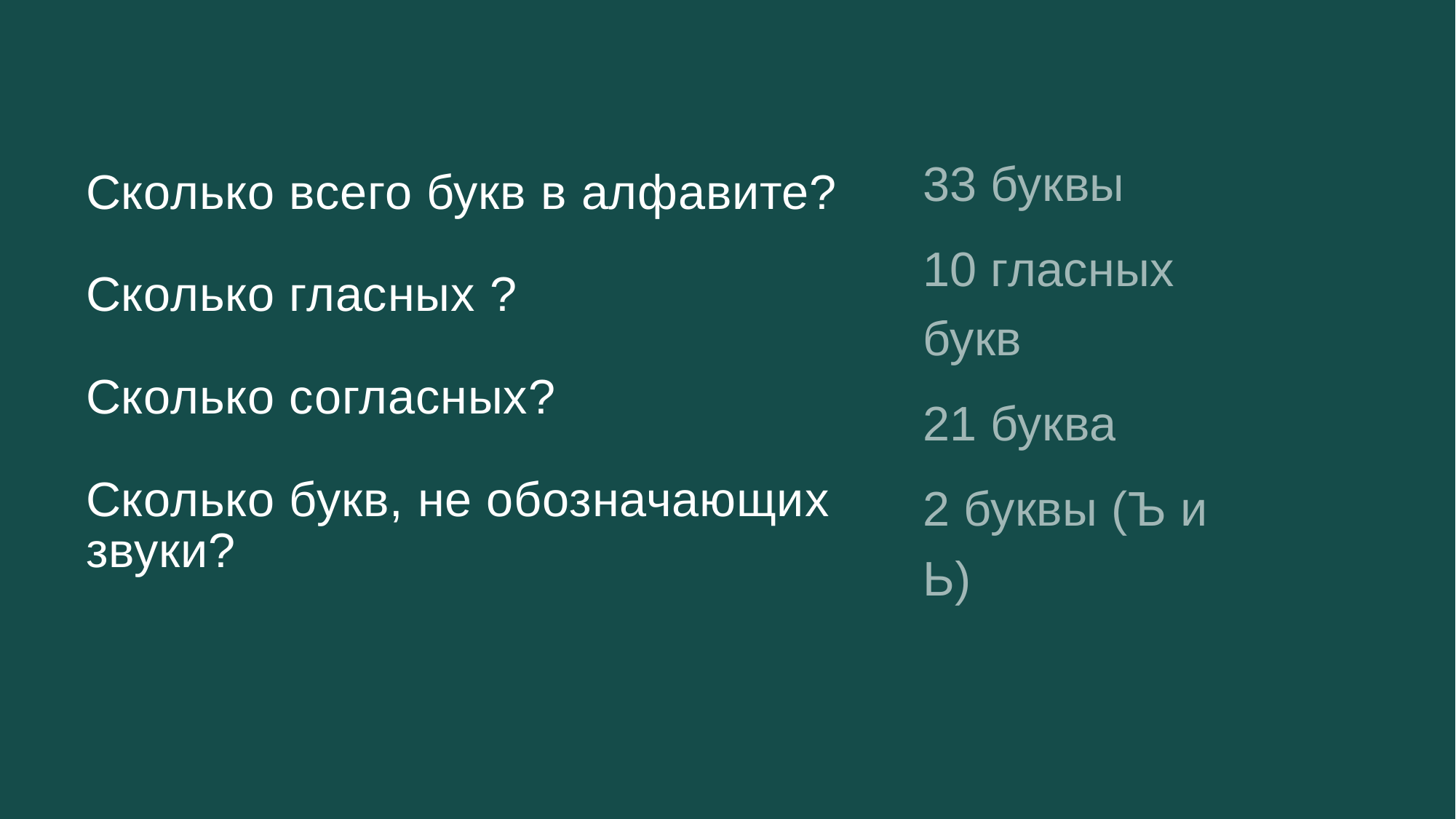

# Сколько всего букв в алфавите? Сколько гласных ? Сколько согласных? Сколько букв, не обозначающих звуки?

33 буквы
10 гласных букв
21 буква
2 буквы (Ъ и Ь)